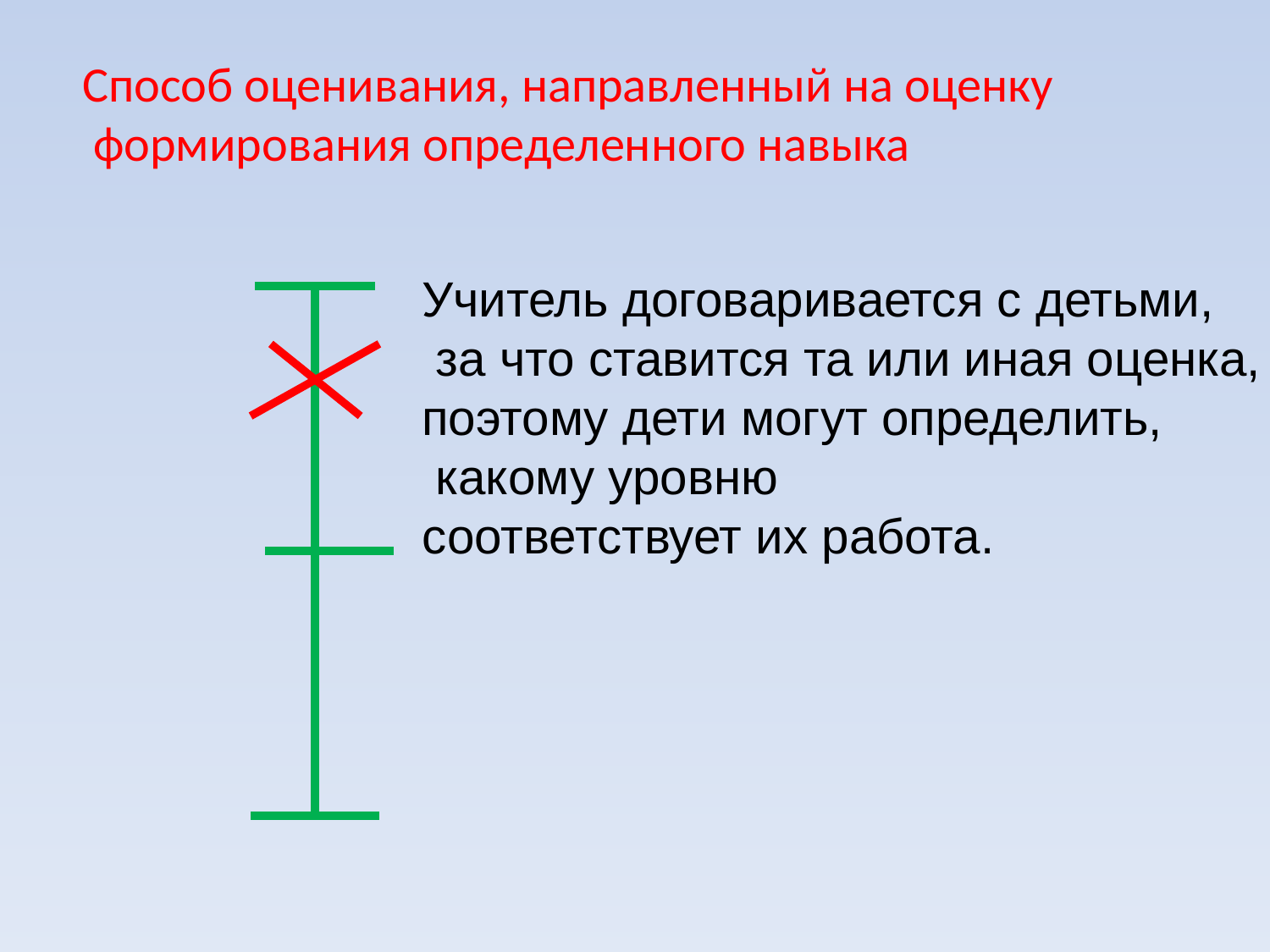

Способ оценивания, направленный на оценку
 формирования определенного навыка
Учитель договаривается с детьми,
 за что ставится та или иная оценка,
поэтому дети могут определить,
 какому уровню
соответствует их работа.